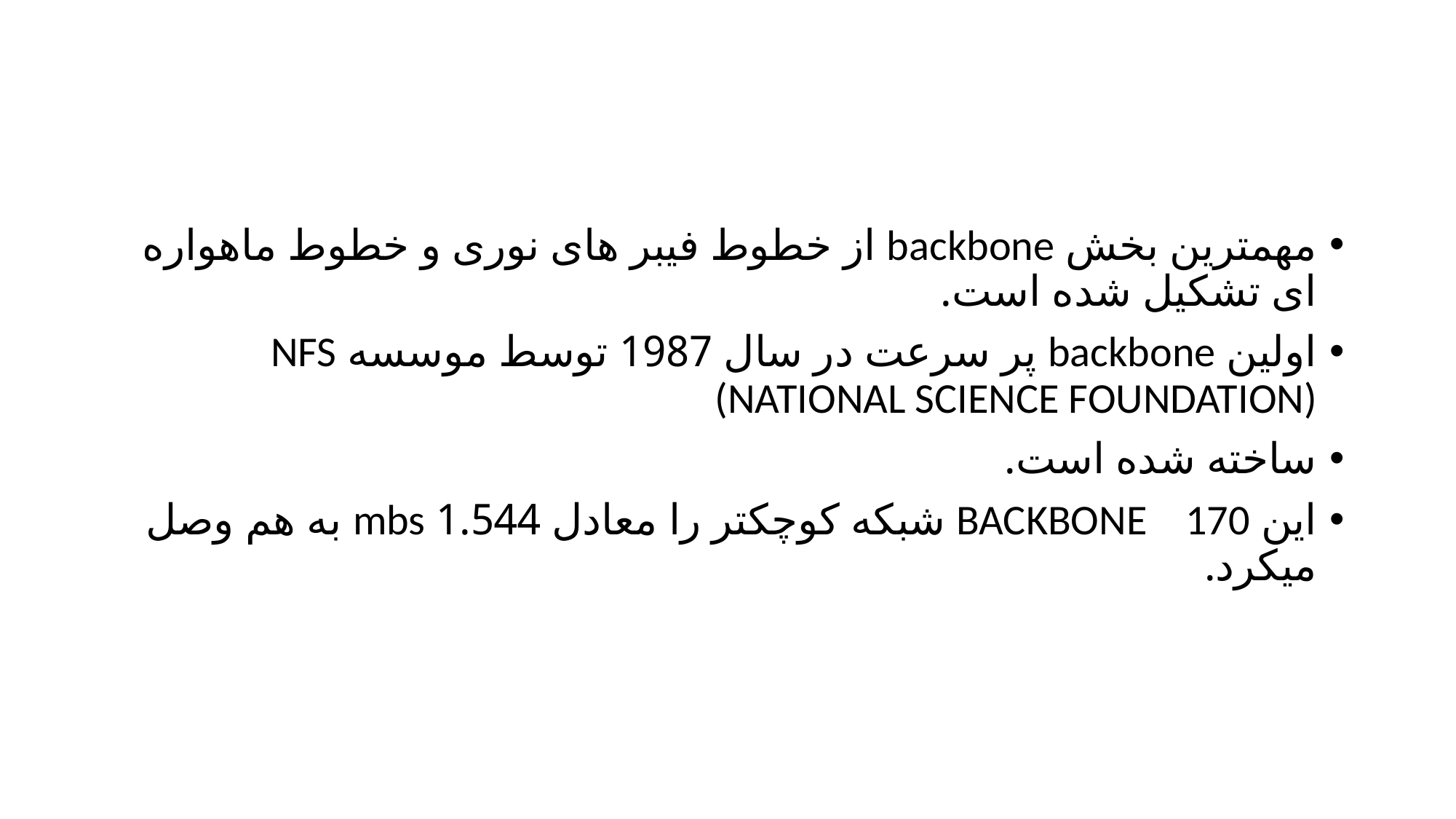

#
مهمترین بخش backbone از خطوط فیبر های نوری و خطوط ماهواره ای تشکیل شده است.
اولین backbone پر سرعت در سال 1987 توسط موسسه NFS (NATIONAL SCIENCE FOUNDATION)
ساخته شده است.
این BACKBONE    170 شبکه کوچکتر را معادل 1.544 mbs به هم وصل میکرد.